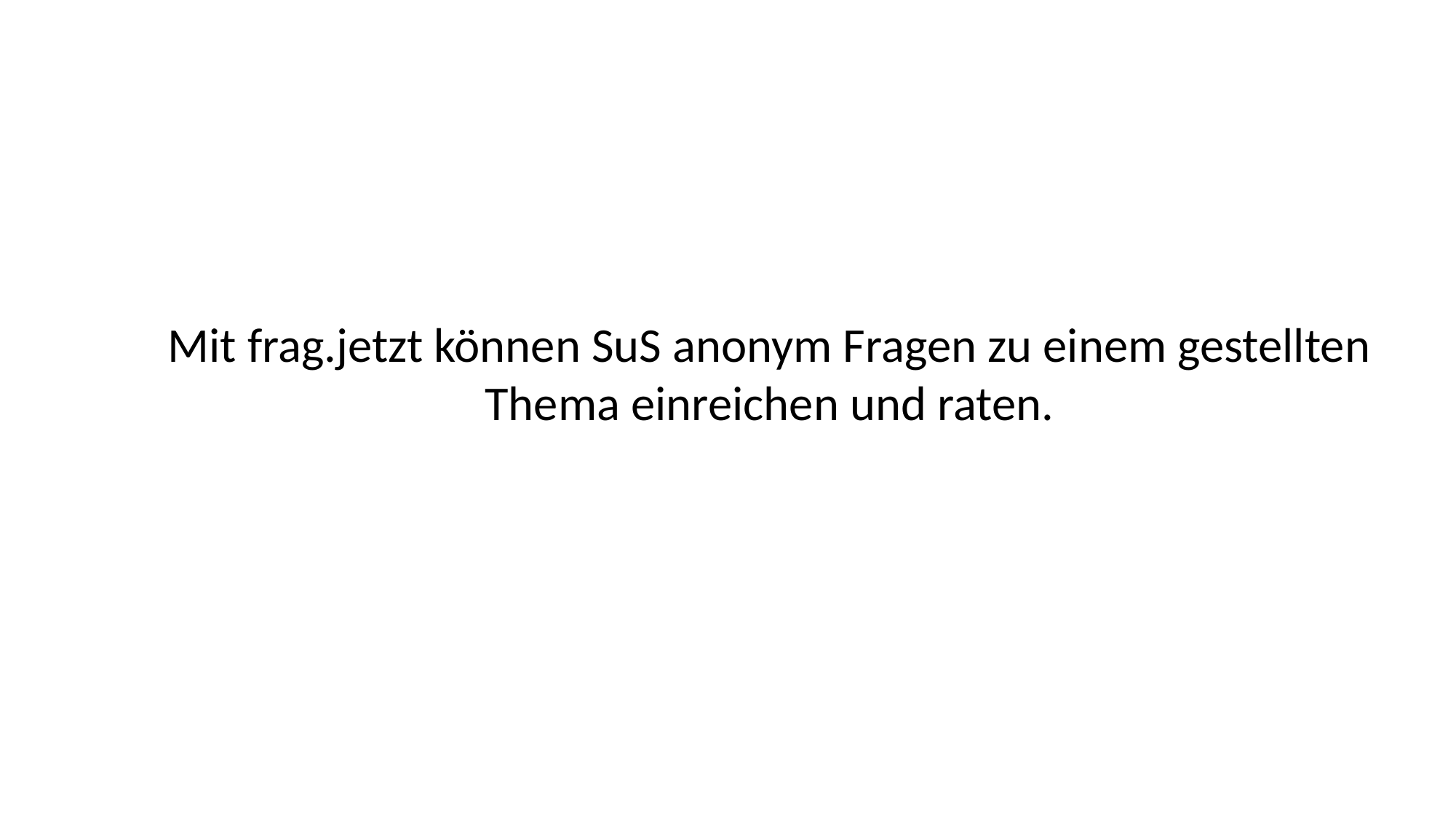

Mit frag.jetzt können SuS anonym Fragen zu einem gestellten Thema einreichen und raten.